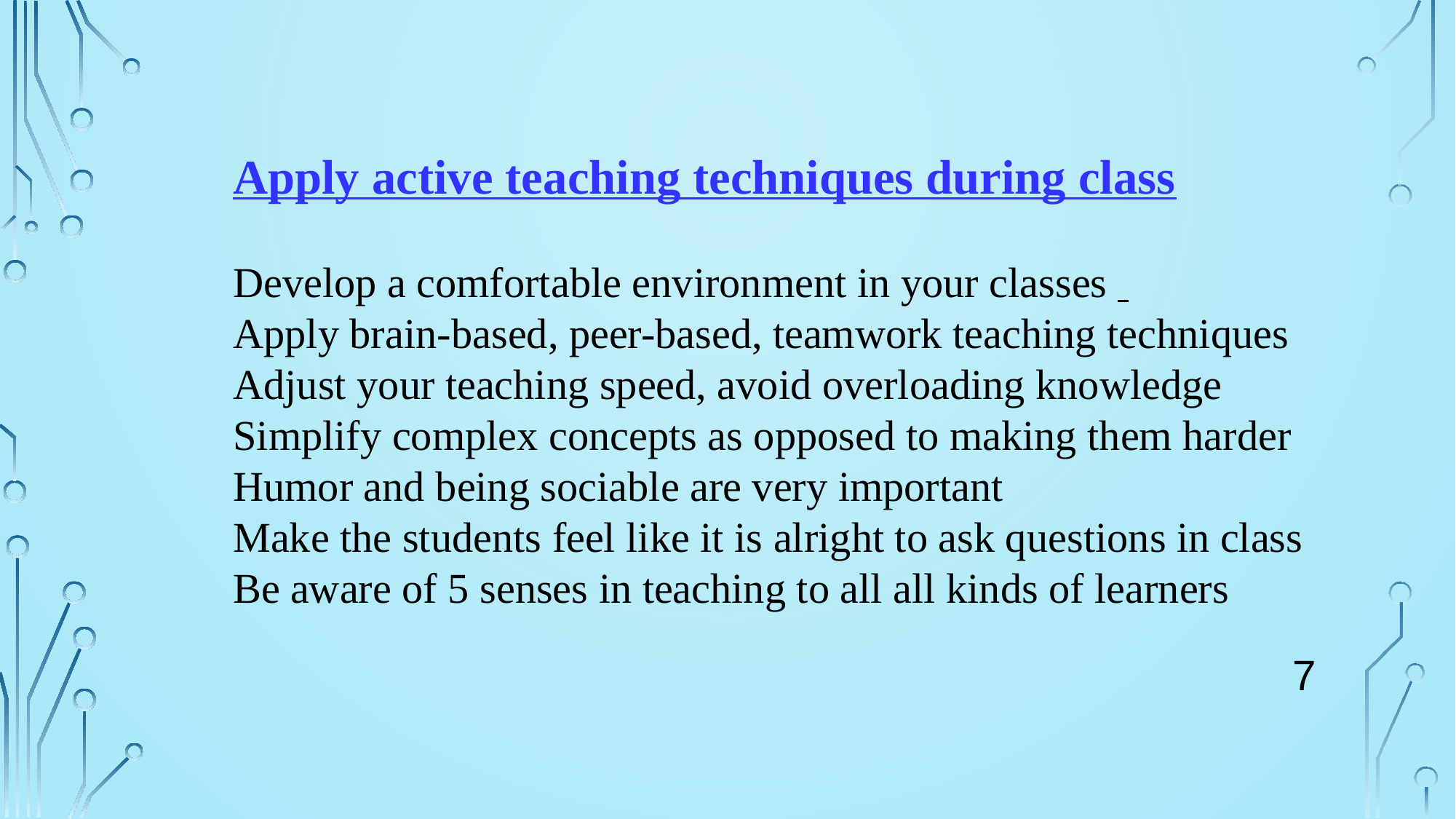

Apply active teaching techniques during class

Develop a comfortable environment in your classes
Apply brain-based, peer-based, teamwork teaching techniques
Adjust your teaching speed, avoid overloading knowledge
Simplify complex concepts as opposed to making them harder
Humor and being sociable are very important
Make the students feel like it is alright to ask questions in class
Be aware of 5 senses in teaching to all all kinds of learners

7